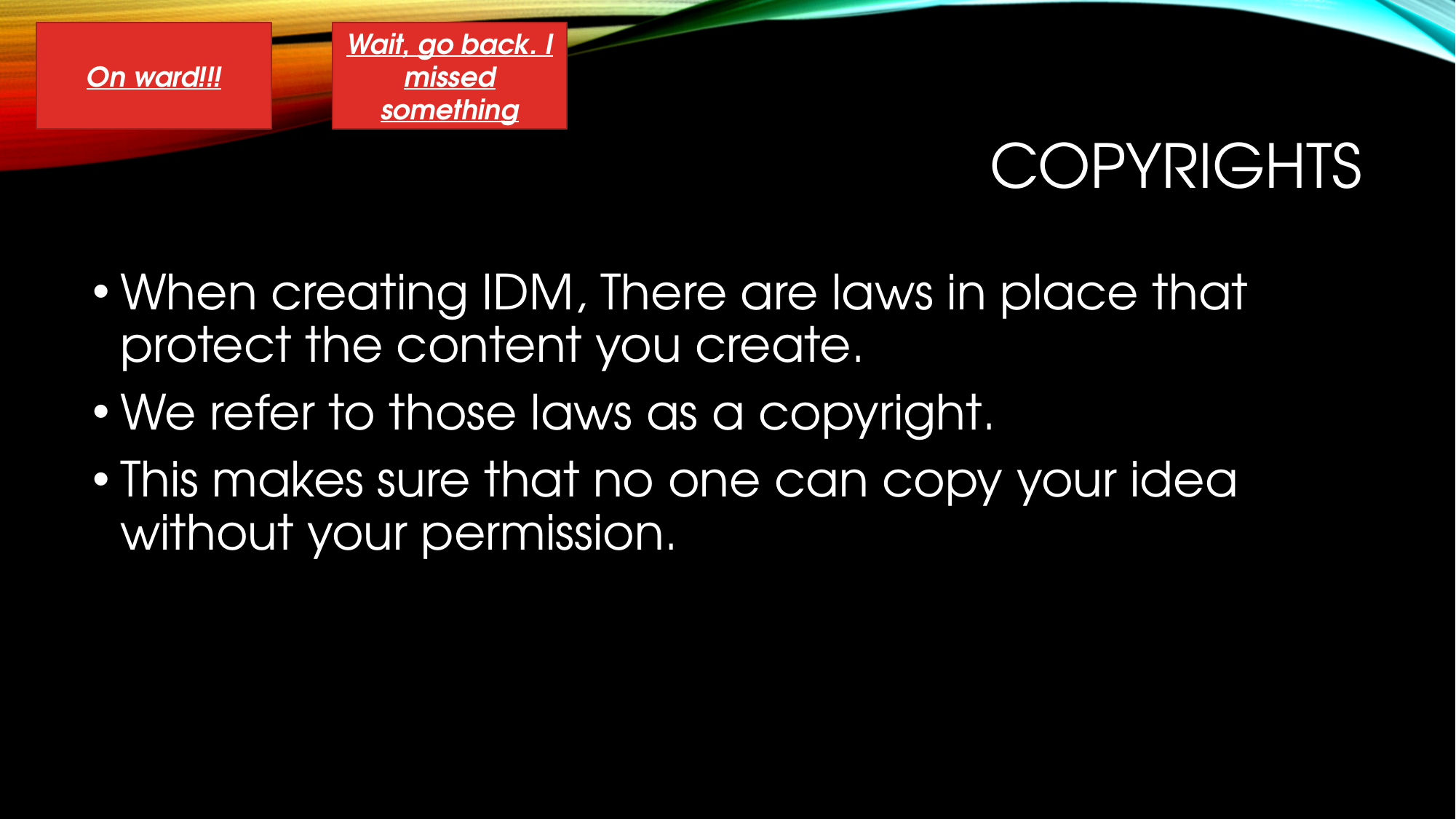

On ward!!!
Wait, go back. I missed something
# Copyrights
When creating IDM, There are laws in place that protect the content you create.
We refer to those laws as a copyright.
This makes sure that no one can copy your idea without your permission.